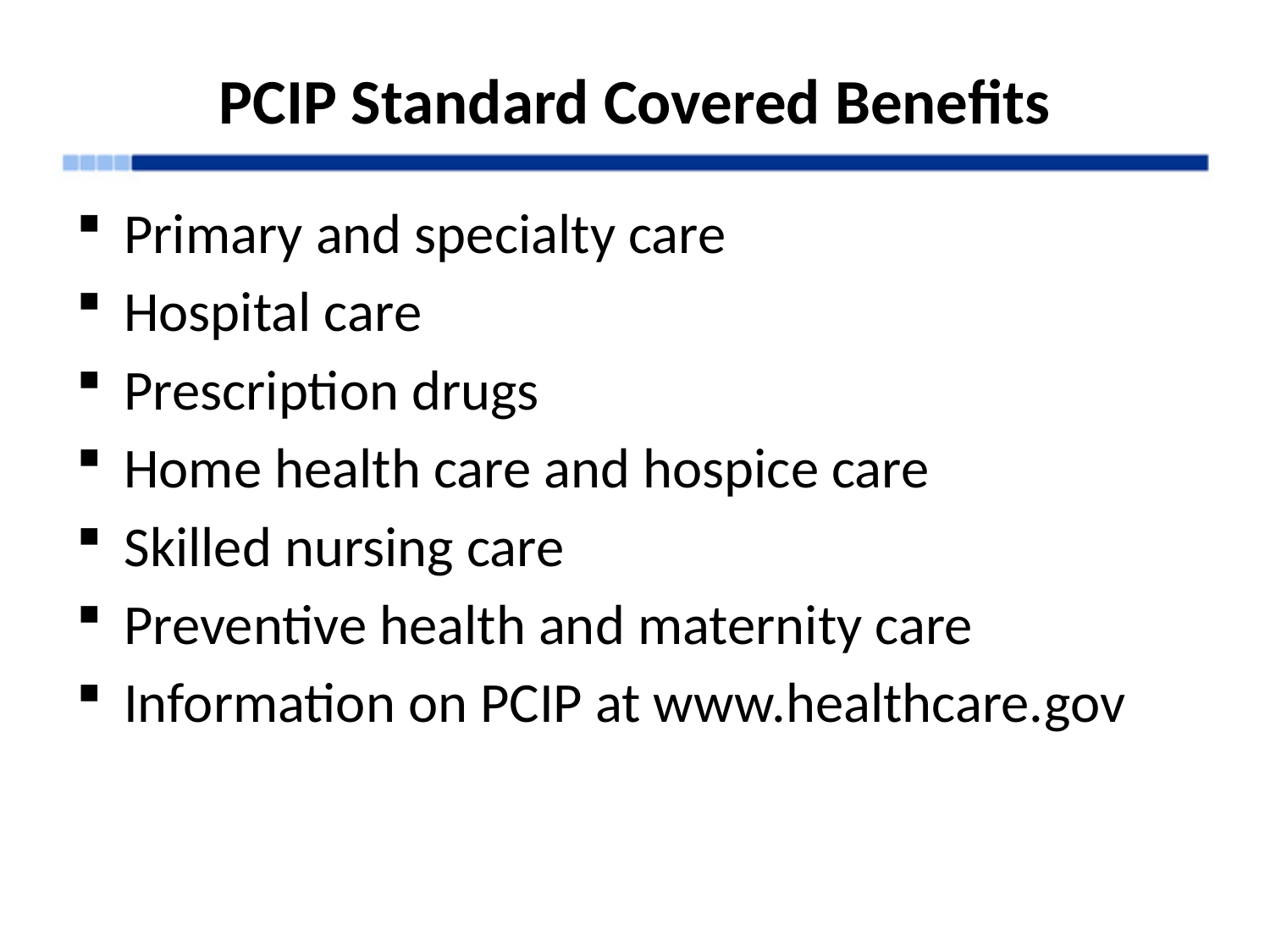

# PCIP Standard Covered Benefits
Primary and specialty care
Hospital care
Prescription drugs
Home health care and hospice care
Skilled nursing care
Preventive health and maternity care
Information on PCIP at www.healthcare.gov

04/2/2012
Medicare for People with  Disabilities
67